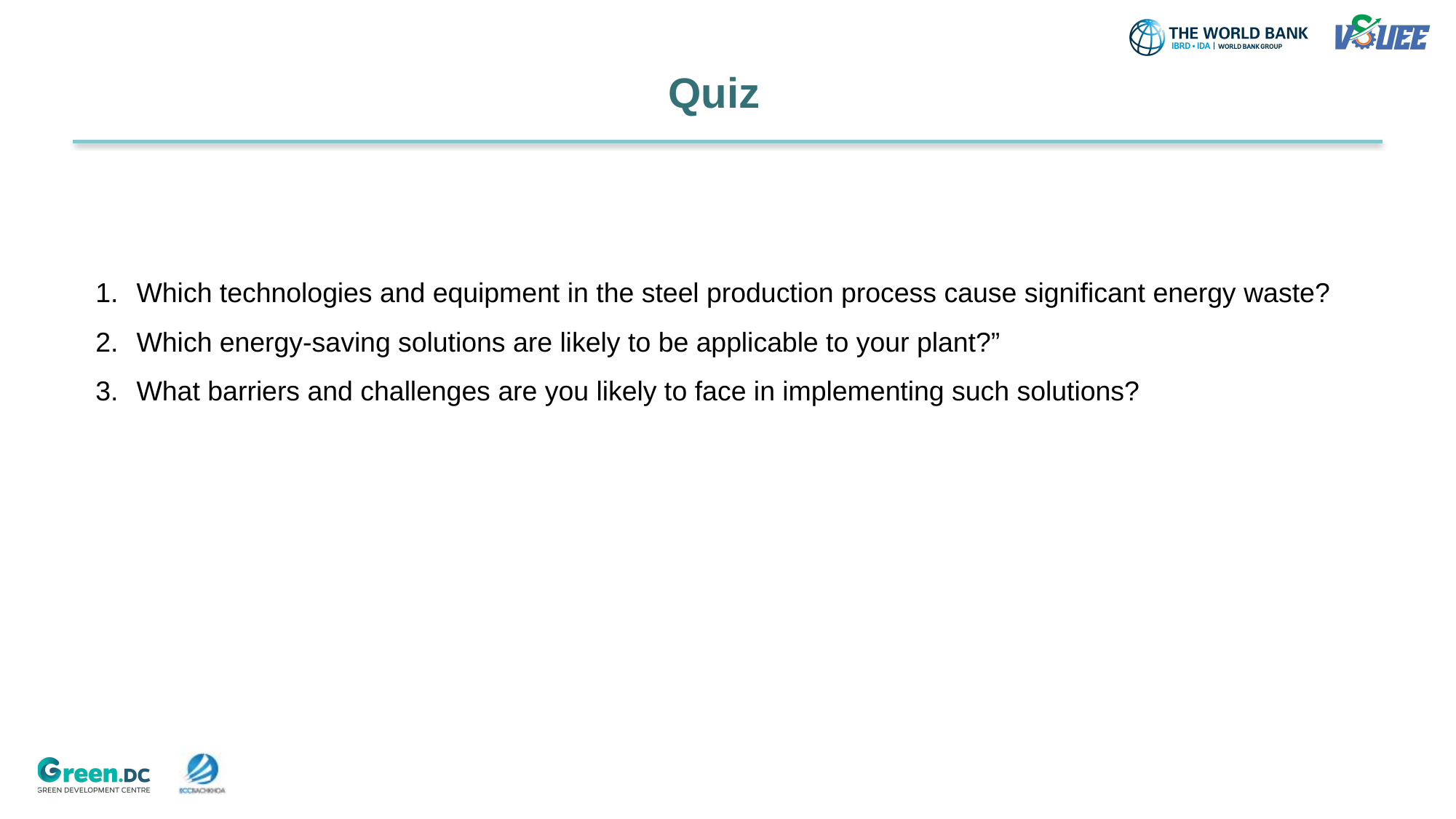

# Quiz
Which technologies and equipment in the steel production process cause significant energy waste?
Which energy-saving solutions are likely to be applicable to your plant?”
What barriers and challenges are you likely to face in implementing such solutions?